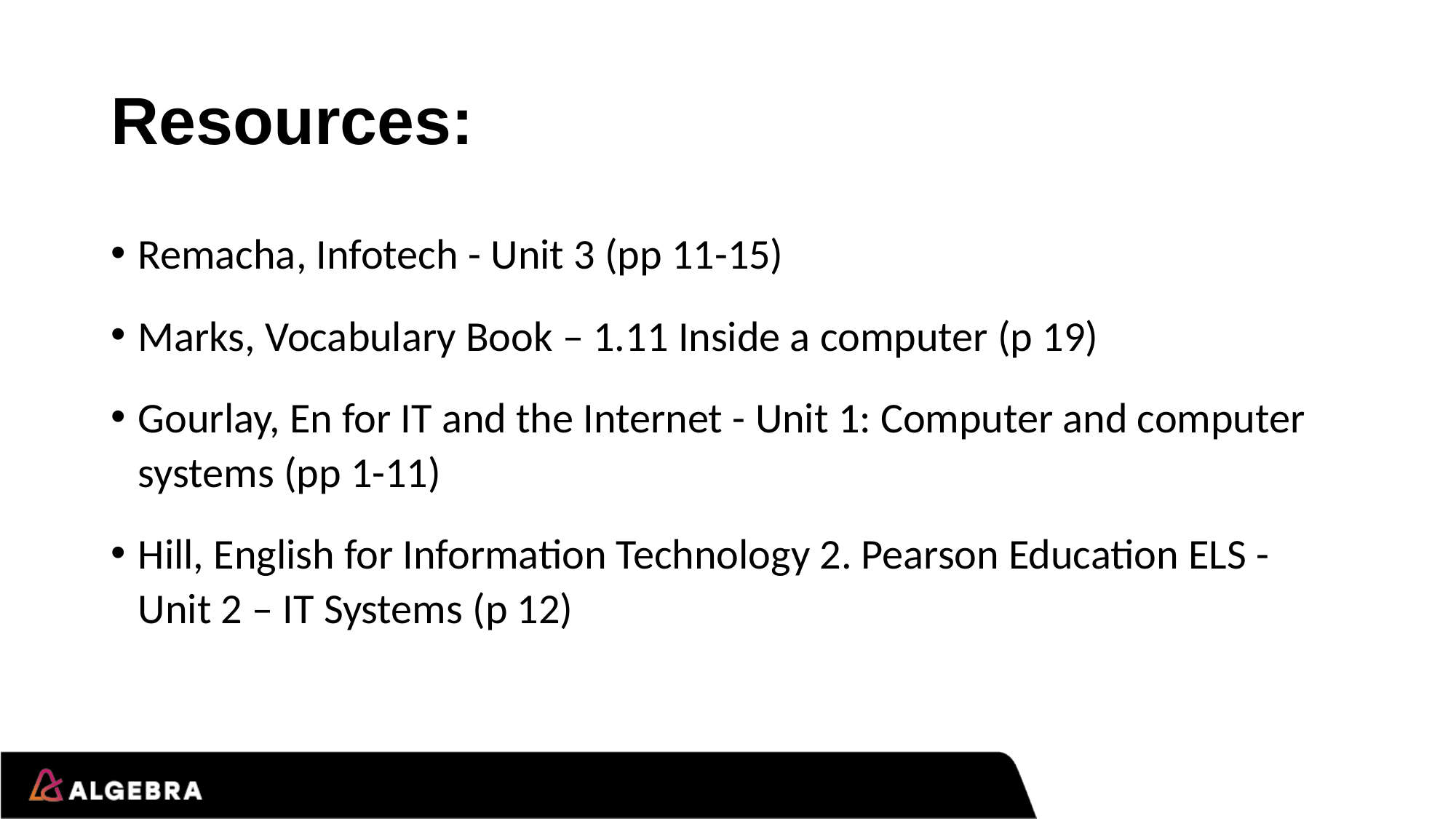

# Resources:
Remacha, Infotech - Unit 3 (pp 11-15)
Marks, Vocabulary Book – 1.11 Inside a computer (p 19)
Gourlay, En for IT and the Internet - Unit 1: Computer and computer systems (pp 1-11)
Hill, English for Information Technology 2. Pearson Education ELS - Unit 2 – IT Systems (p 12)